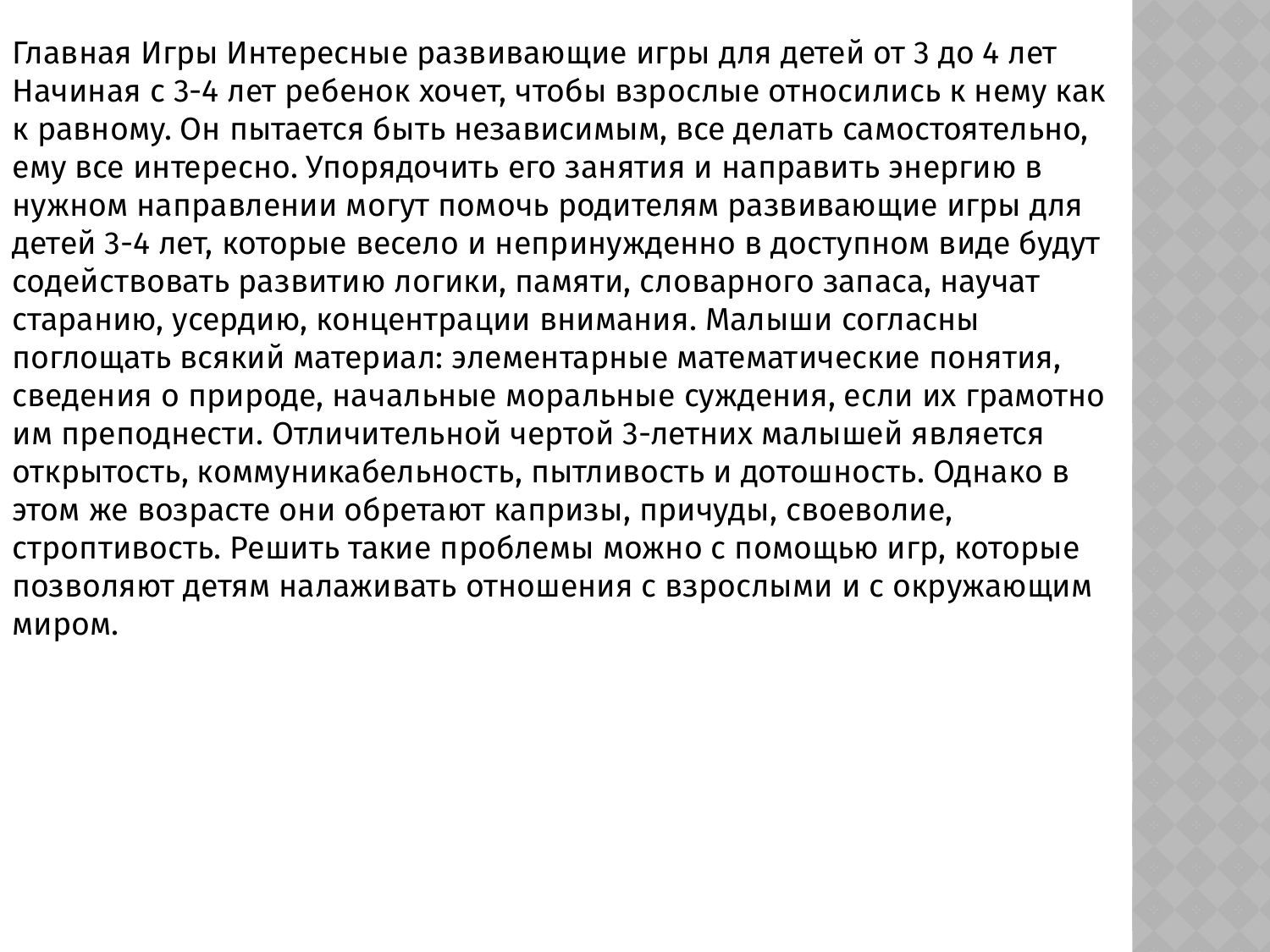

Главная Игры Интересные развивающие игры для детей от 3 до 4 лет Начиная с 3-4 лет ребенок хочет, чтобы взрослые относились к нему как к равному. Он пытается быть независимым, все делать самостоятельно, ему все интересно. Упорядочить его занятия и направить энергию в нужном направлении могут помочь родителям развивающие игры для детей 3-4 лет, которые весело и непринужденно в доступном виде будут содействовать развитию логики, памяти, словарного запаса, научат старанию, усердию, концентрации внимания. Малыши согласны поглощать всякий материал: элементарные математические понятия, сведения о природе, начальные моральные суждения, если их грамотно им преподнести. Отличительной чертой 3-летних малышей является открытость, коммуникабельность, пытливость и дотошность. Однако в этом же возрасте они обретают капризы, причуды, своеволие, строптивость. Решить такие проблемы можно с помощью игр, которые позволяют детям налаживать отношения с взрослыми и с окружающим миром.